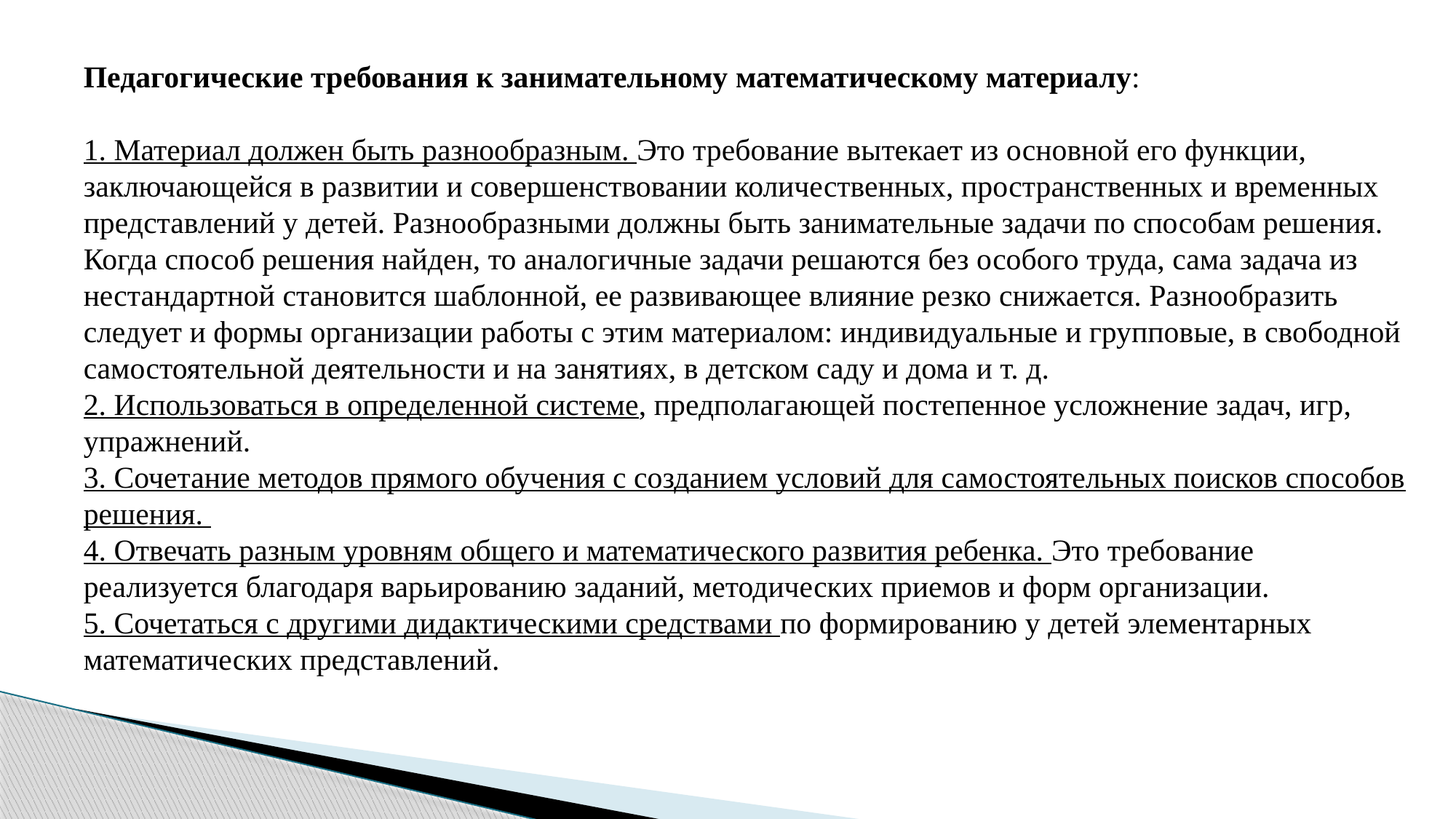

Педагогические требования к занимательному математическому материалу:
1. Материал должен быть разнообразным. Это требование вытекает из основной его функции, заключающейся в развитии и совершенствовании количественных, пространственных и временных представлений у детей. Разнообразными должны быть занимательные задачи по способам решения. Когда способ решения найден, то аналогичные задачи решаются без особого труда, сама задача из нестандартной становится шаблонной, ее развивающее влияние резко снижается. Разнообразить следует и формы организации работы с этим материалом: индивидуальные и групповые, в свободной самостоятельной деятельности и на занятиях, в детском саду и дома и т. д.
2. Использоваться в определенной системе, предполагающей постепенное усложнение задач, игр, упражнений.
3. Сочетание методов прямого обучения с созданием условий для самостоятельных поисков способов решения.
4. Отвечать разным уровням общего и математического развития ребенка. Это требование реализуется благодаря варьированию заданий, методических приемов и форм организации.
5. Сочетаться с другими дидактическими средствами по формированию у детей элементарных математических представлений.